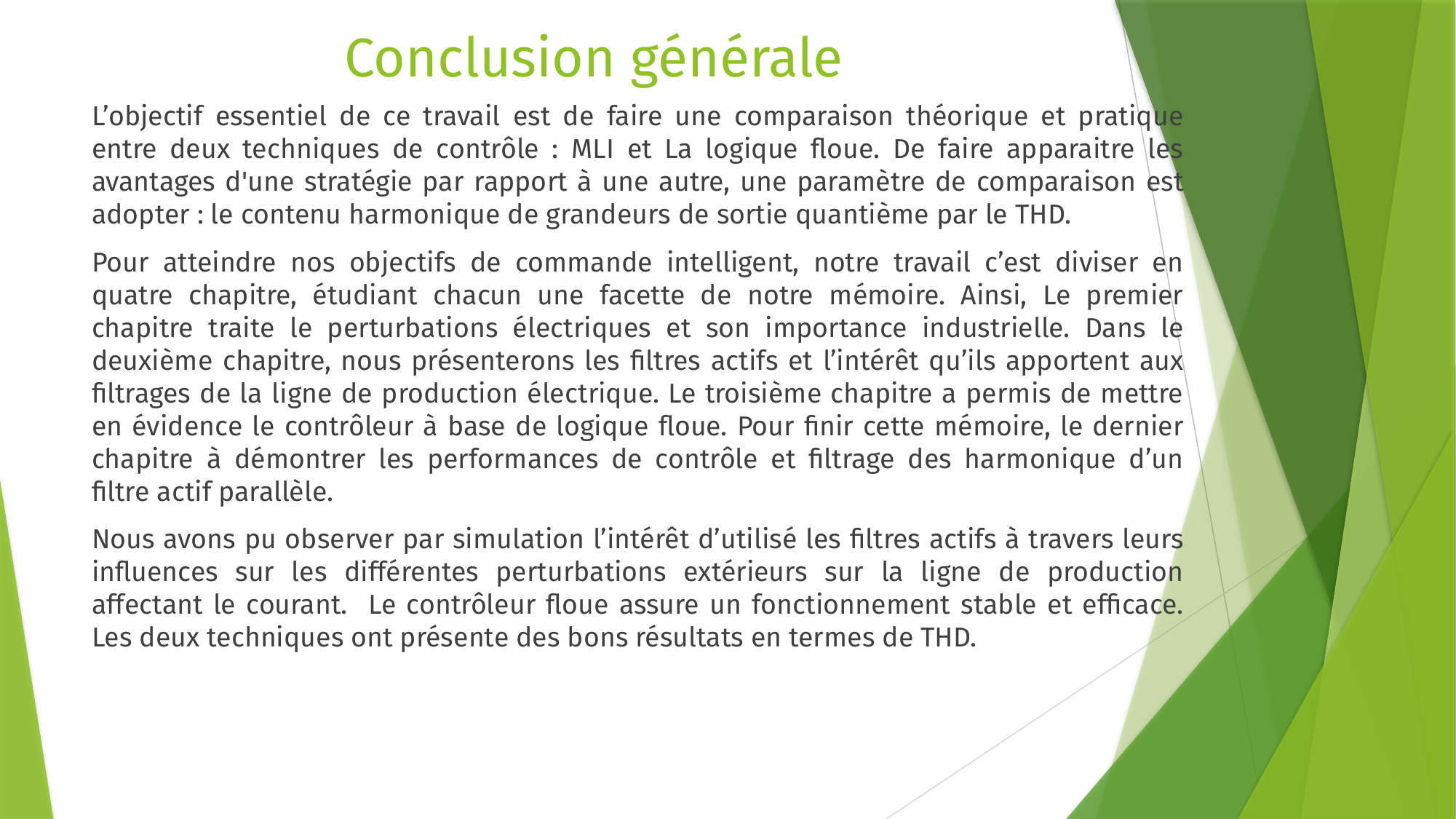

# Conclusion générale
L’objectif essentiel de ce travail est de faire une comparaison théorique et pratique entre deux techniques de contrôle : MLI et La logique floue. De faire apparaitre les avantages d'une stratégie par rapport à une autre, une paramètre de comparaison est adopter : le contenu harmonique de grandeurs de sortie quantième par le THD.
Pour atteindre nos objectifs de commande intelligent, notre travail c’est diviser en quatre chapitre, étudiant chacun une facette de notre mémoire. Ainsi, Le premier chapitre traite le perturbations électriques et son importance industrielle. Dans le deuxième chapitre, nous présenterons les filtres actifs et l’intérêt qu’ils apportent aux filtrages de la ligne de production électrique. Le troisième chapitre a permis de mettre en évidence le contrôleur à base de logique floue. Pour finir cette mémoire, le dernier chapitre à démontrer les performances de contrôle et filtrage des harmonique d’un filtre actif parallèle.
Nous avons pu observer par simulation l’intérêt d’utilisé les filtres actifs à travers leurs influences sur les différentes perturbations extérieurs sur la ligne de production affectant le courant.  Le contrôleur floue assure un fonctionnement stable et efficace. Les deux techniques ont présente des bons résultats en termes de THD.